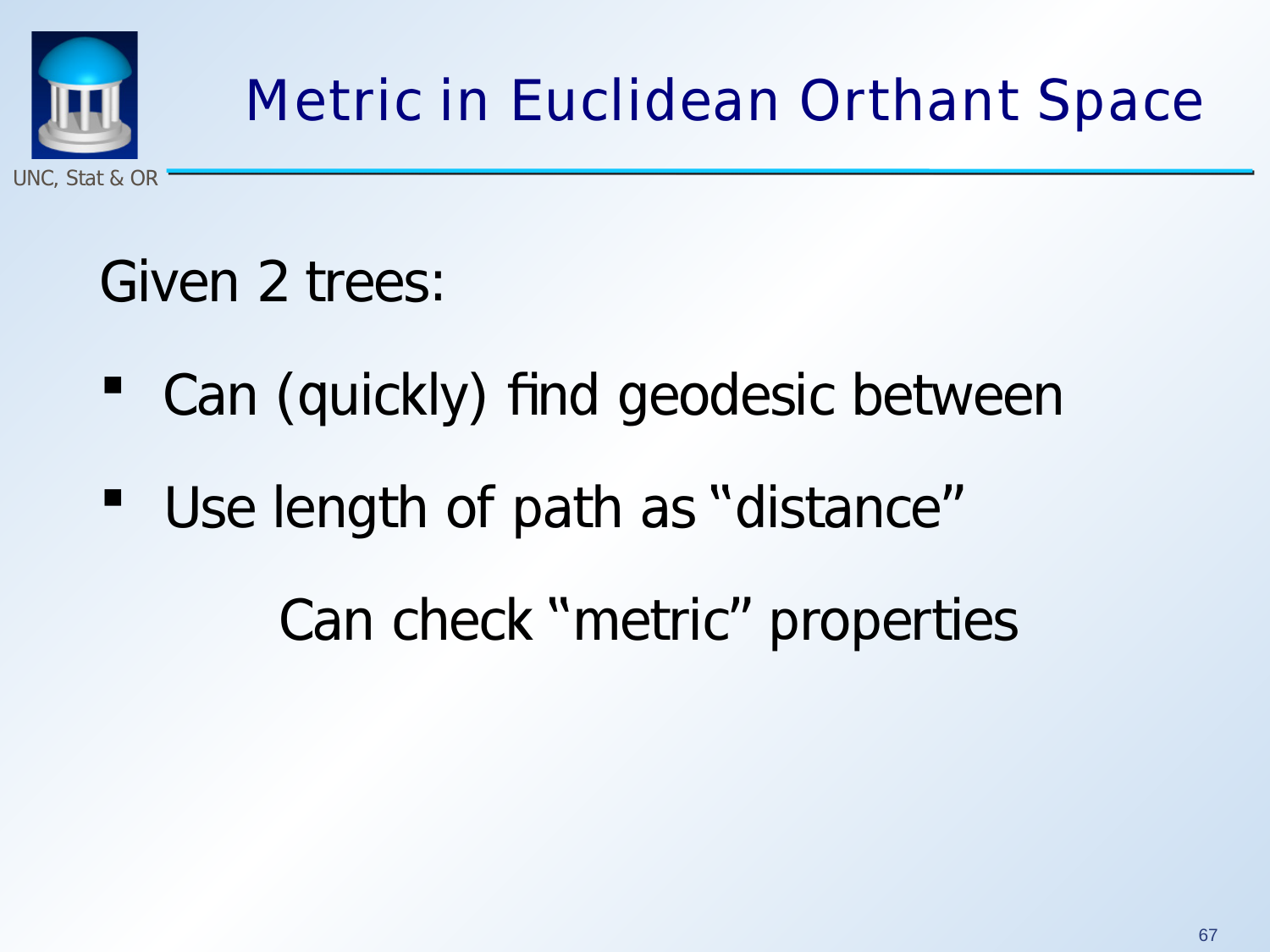

# Metric in Euclidean Orthant Space
Given 2 trees:
Can (quickly) find geodesic between
Use length of path as “distance”
Can check “metric” properties